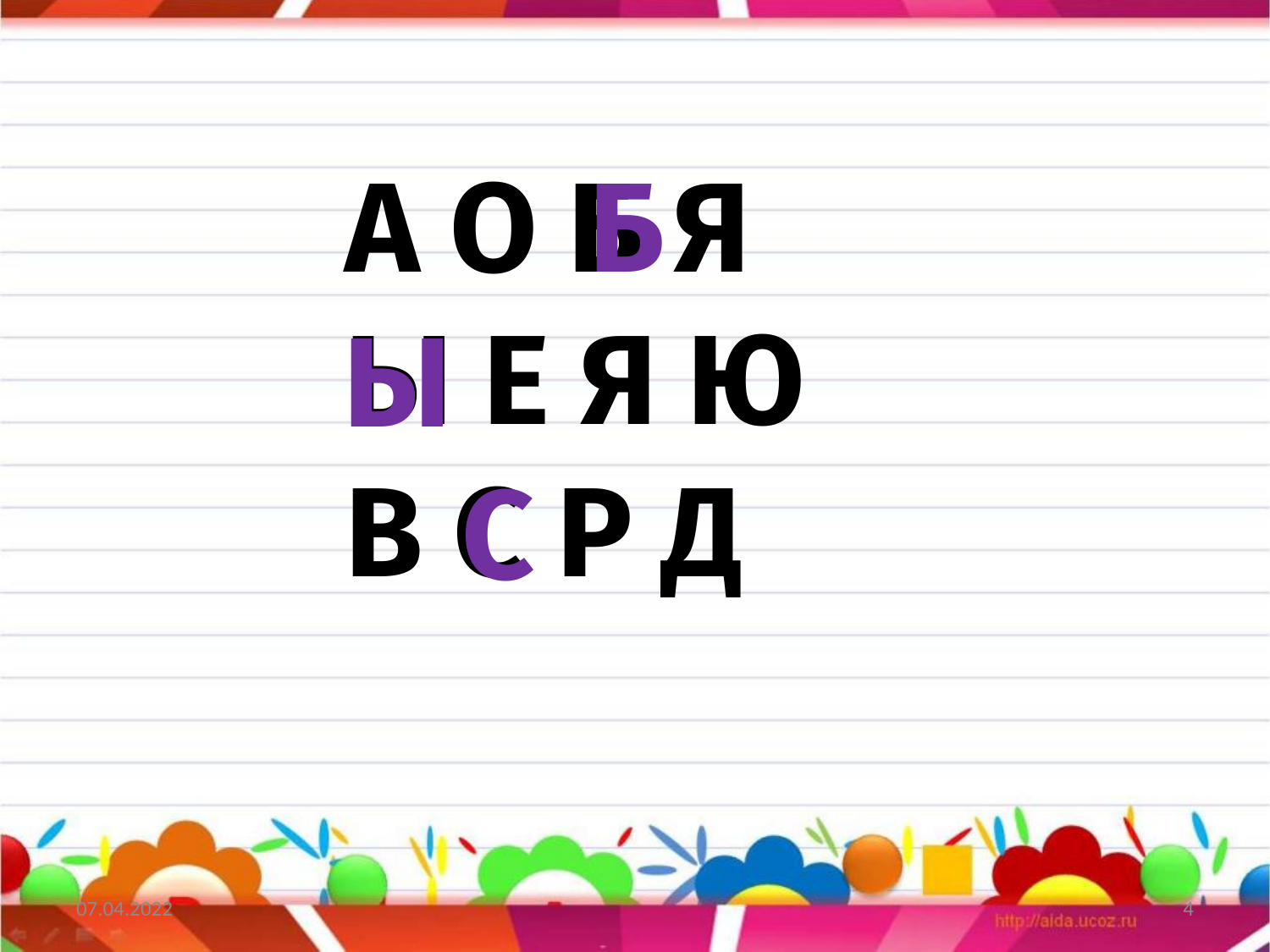

Б
А О Б Я
Ы Е Я Ю
В С Р Д
Ы
С
07.04.2022
4